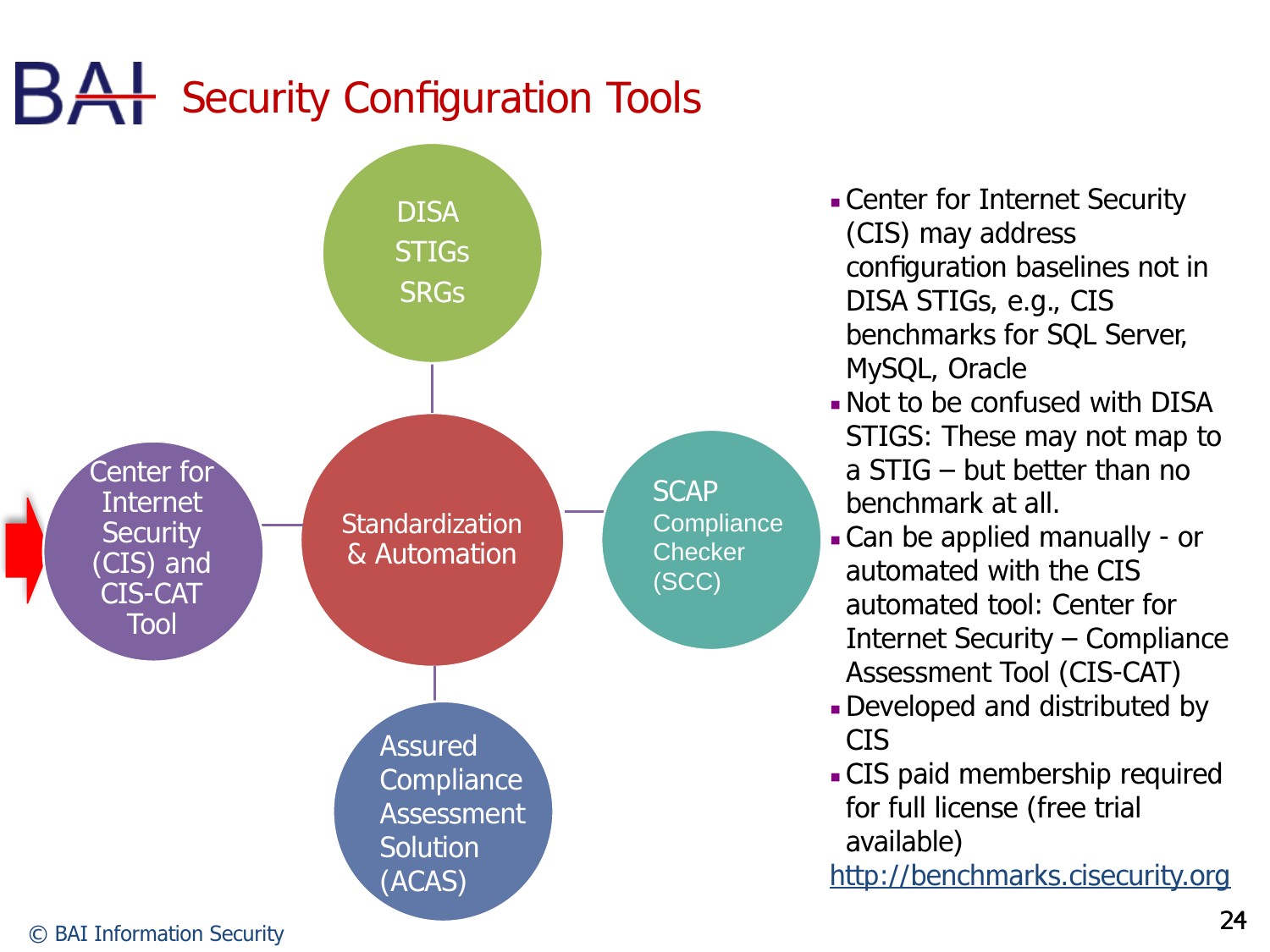

# Security Configuration Tools

DISA
STIGs
SRGs

Standardization & Automation
Center for Internet Security (CIS) and CIS-CAT Tool

SCAP Compliance Checker (SCC)

Center for Internet Security (CIS) may address configuration baselines not in DISA STIGs, e.g., CIS benchmarks for SQL Server, MySQL, Oracle
Not to be confused with DISA STIGS: These may not map to a STIG – but better than no benchmark at all.
Can be applied manually - or automated with the CIS automated tool: Center for Internet Security – Compliance Assessment Tool (CIS-CAT)
Developed and distributed by CIS
CIS paid membership required for full license (free trial available)
http://benchmarks.cisecurity.org

SCAP
Compliance Checker
(SCC)

Assured
Compliance
Assessment
Solution
(ACAS)